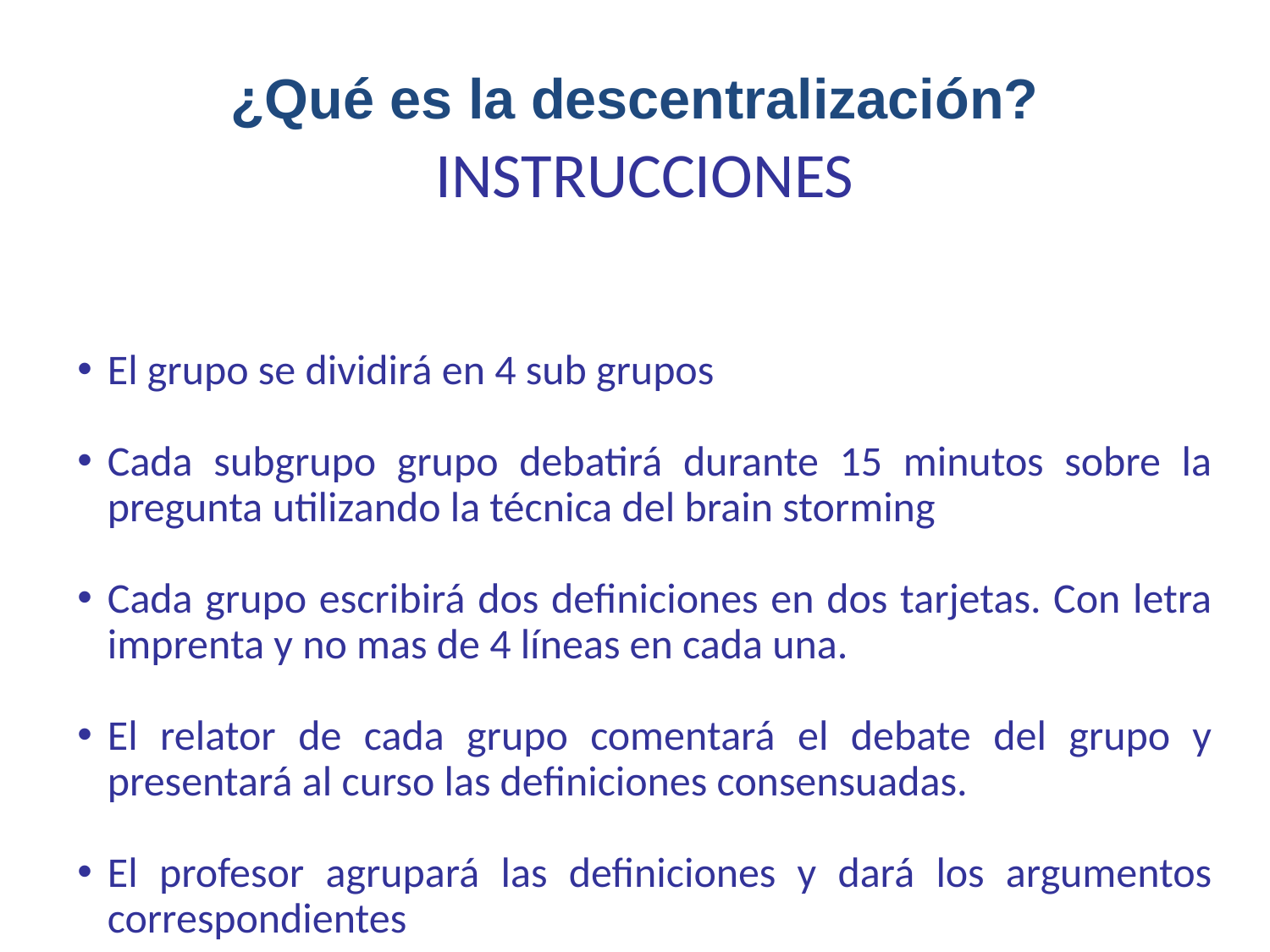

¿Qué es la descentralización?
INSTRUCCIONES

El grupo se dividirá en 4 sub grupos

Cada subgrupo grupo debatirá durante 15 minutos sobre la pregunta utilizando la técnica del brain storming

Cada grupo escribirá dos definiciones en dos tarjetas. Con letra imprenta y no mas de 4 líneas en cada una.

El relator de cada grupo comentará el debate del grupo y presentará al curso las definiciones consensuadas.

El profesor agrupará las definiciones y dará los argumentos correspondientes